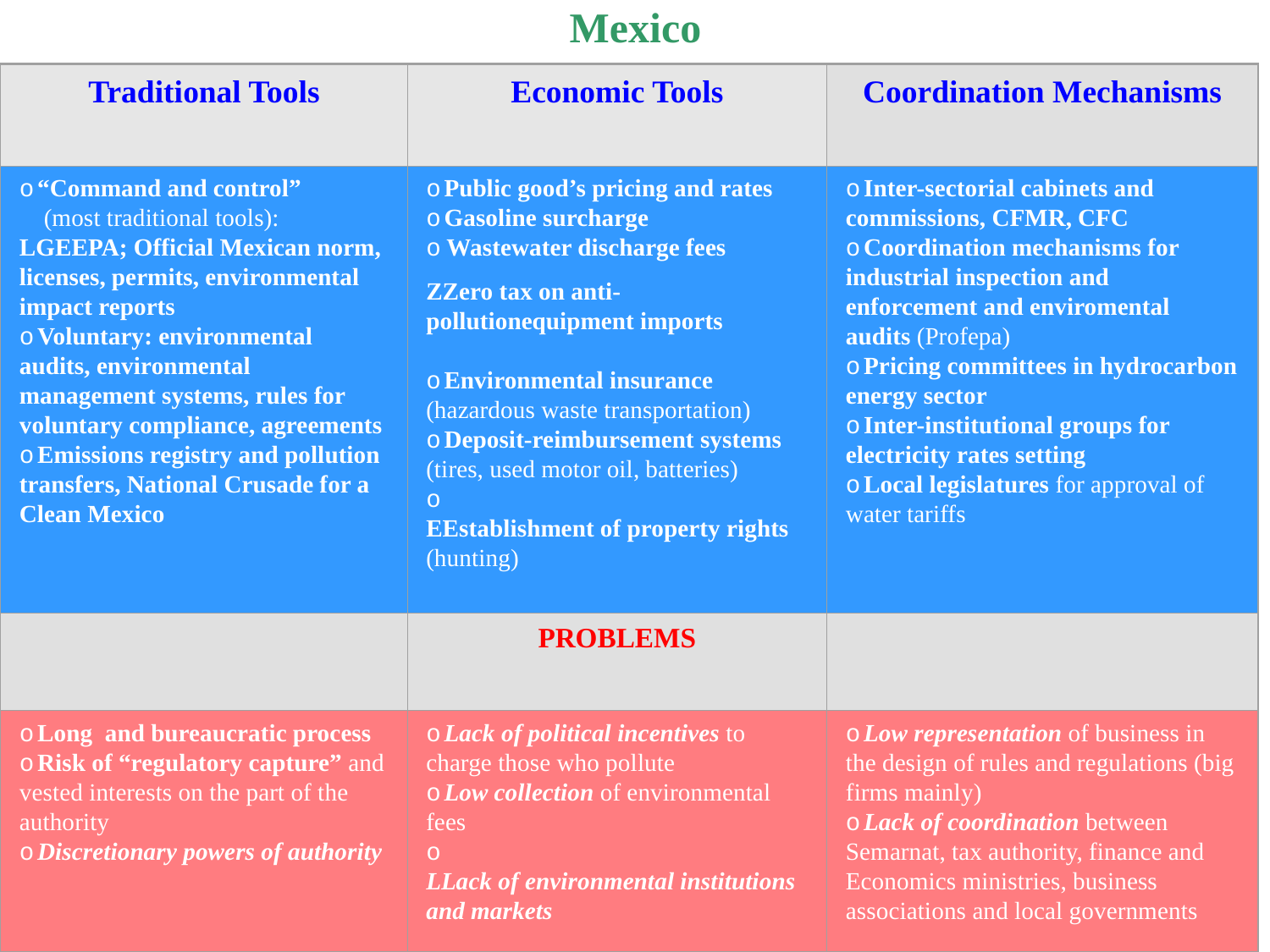

Mexico

Traditional Tools

Economic Tools

Coordination Mechanisms

o “Command and control”
    (most traditional tools): LGEEPA; Official Mexican norm, licenses, permits, environmental impact reports
o Voluntary: environmental audits, environmental management systems, rules for voluntary compliance, agreements
o Emissions registry and pollution transfers, National Crusade for a Clean Mexico

o Public good’s pricing and rates
o Gasoline surcharge
o Wastewater discharge fees

ZZero tax on anti-pollutionequipment imports

o Environmental insurance (hazardous waste transportation)
o Deposit-reimbursement systems  (tires, used motor oil, batteries)
o
EEstablishment of property rights (hunting)

o Inter-sectorial cabinets and commissions, CFMR, CFC
o Coordination mechanisms for  industrial inspection and enforcement and enviromental audits (Profepa)
o Pricing committees in hydrocarbon energy sector
o Inter-institutional groups for electricity rates setting
o Local legislatures for approval of water tariffs

PROBLEMS

o Long  and bureaucratic process
o Risk of “regulatory capture” and vested interests on the part of the authority
o Discretionary powers of authority

o Lack of political incentives to charge those who pollute
o Low collection of environmental fees
o
LLack of environmental institutions and markets

o Low representation of business in the design of rules and regulations (big firms mainly)
o Lack of coordination between Semarnat, tax authority, finance and Economics ministries, business associations and local governments